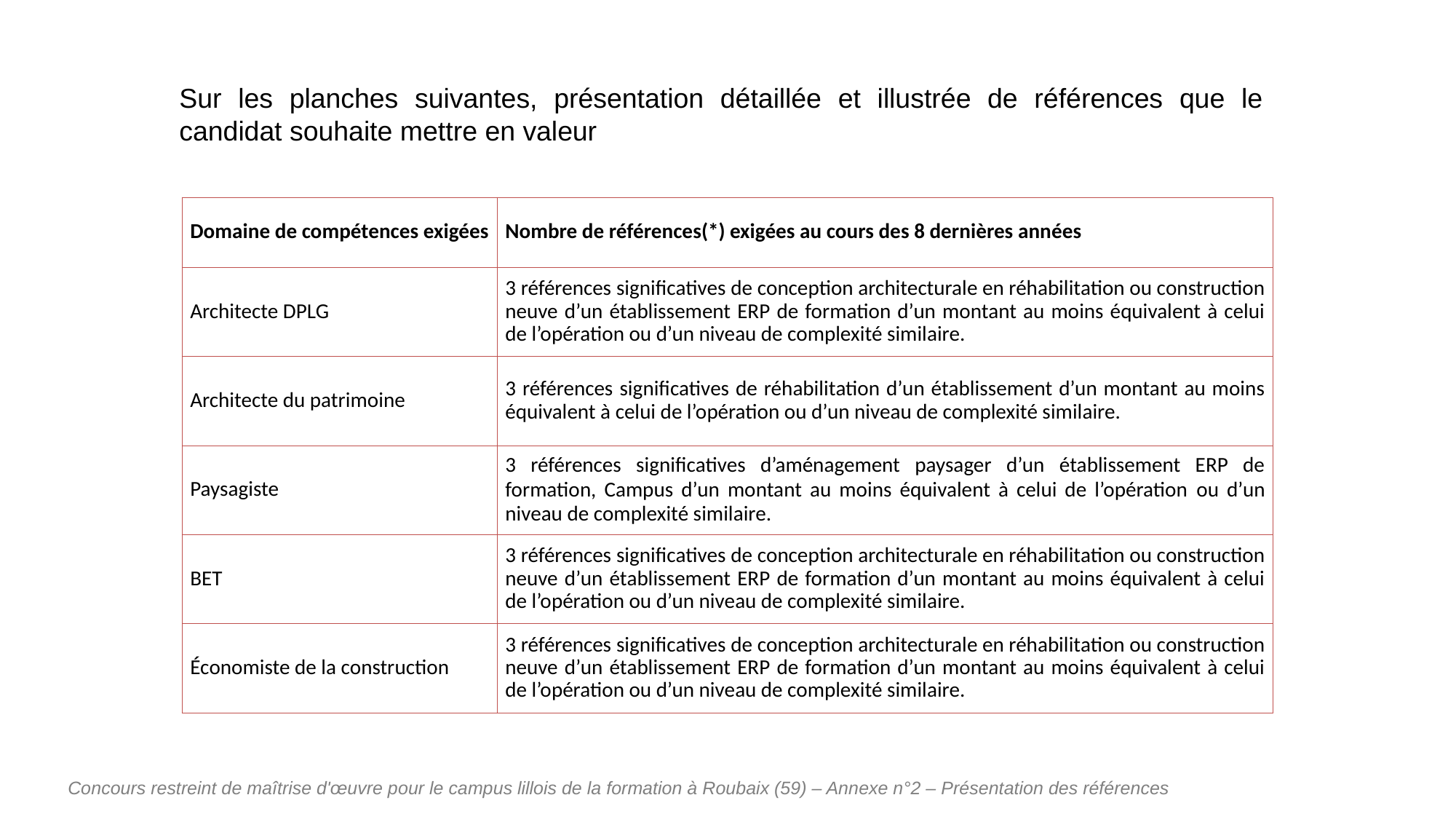

Sur les planches suivantes, présentation détaillée et illustrée de références que le candidat souhaite mettre en valeur
| Domaine de compétences exigées | Nombre de références(\*) exigées au cours des 8 dernières années |
| --- | --- |
| Architecte DPLG | 3 références significatives de conception architecturale en réhabilitation ou construction neuve d’un établissement ERP de formation d’un montant au moins équivalent à celui de l’opération ou d’un niveau de complexité similaire. |
| Architecte du patrimoine | 3 références significatives de réhabilitation d’un établissement d’un montant au moins équivalent à celui de l’opération ou d’un niveau de complexité similaire. |
| Paysagiste | 3 références significatives d’aménagement paysager d’un établissement ERP de formation, Campus d’un montant au moins équivalent à celui de l’opération ou d’un niveau de complexité similaire. |
| BET | 3 références significatives de conception architecturale en réhabilitation ou construction neuve d’un établissement ERP de formation d’un montant au moins équivalent à celui de l’opération ou d’un niveau de complexité similaire. |
| Économiste de la construction | 3 références significatives de conception architecturale en réhabilitation ou construction neuve d’un établissement ERP de formation d’un montant au moins équivalent à celui de l’opération ou d’un niveau de complexité similaire. |